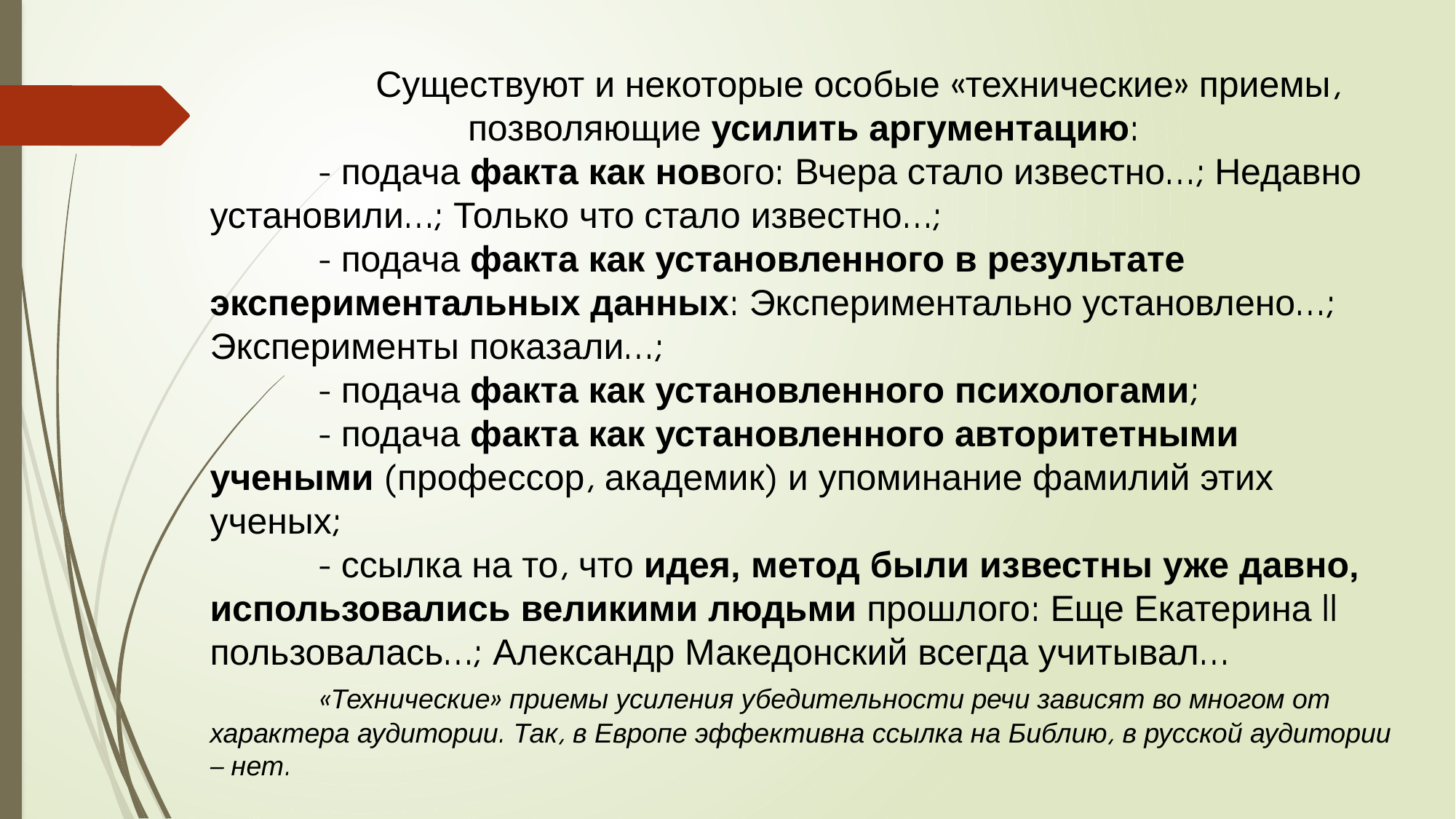

Существуют и некоторые особые «технические» приемы, позволяющие усилить аргументацию:
	- подача факта как нового: Вчера стало известно…; Недавно установили…; Только что стало известно…;
	- подача факта как установленного в результате экспериментальных данных: Экспериментально установлено…; Эксперименты показали…;
	- подача факта как установленного психологами;
	- подача факта как установленного авторитетными учеными (профессор, академик) и упоминание фамилий этих ученых;
	- ссылка на то, что идея, метод были известны уже давно, использовались великими людьми прошлого: Еще Екатерина II пользовалась…; Александр Македонский всегда учитывал…
	«Технические» приемы усиления убедительности речи зависят во многом от характера аудитории. Так, в Европе эффективна ссылка на Библию, в русской аудитории – нет.